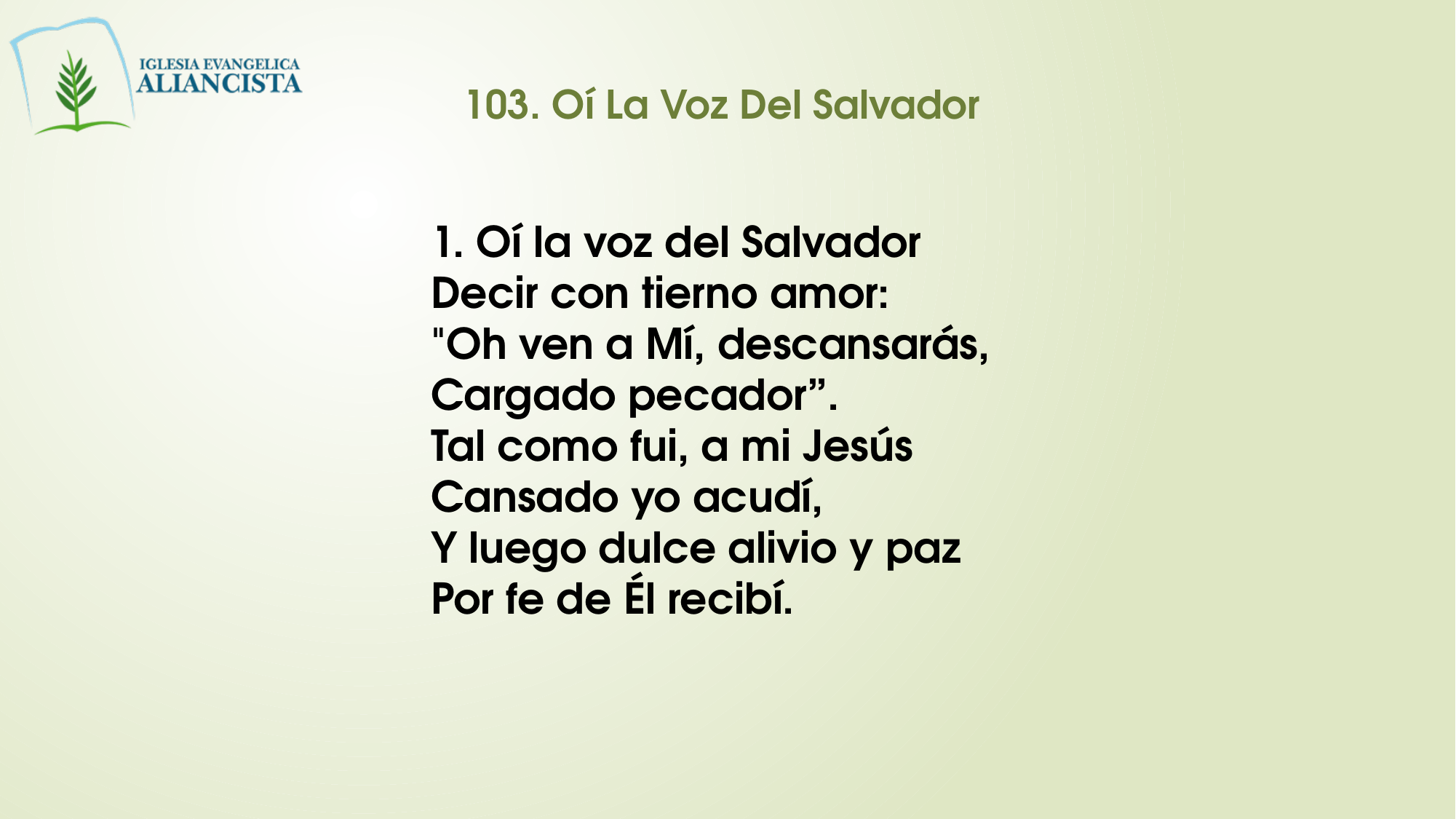

103. Oí La Voz Del Salvador
1. Oí la voz del Salvador
Decir con tierno amor:
"Oh ven a Mí, descansarás,
Cargado pecador”.
Tal como fui, a mi Jesús
Cansado yo acudí,
Y luego dulce alivio y paz
Por fe de Él recibí.